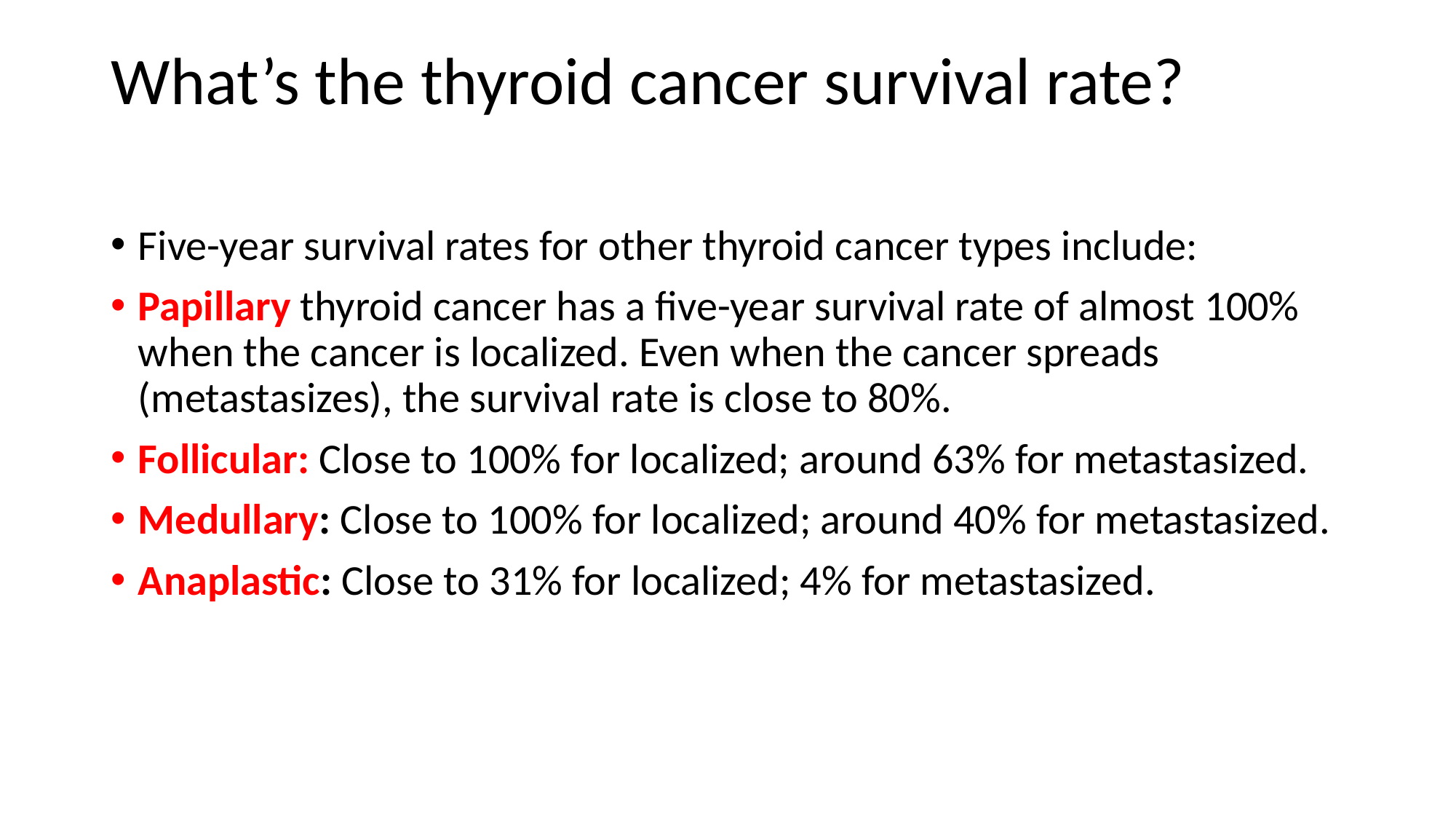

# What’s the thyroid cancer survival rate?
Five-year survival rates for other thyroid cancer types include:
Papillary thyroid cancer has a five-year survival rate of almost 100% when the cancer is localized. Even when the cancer spreads (metastasizes), the survival rate is close to 80%.
Follicular: Close to 100% for localized; around 63% for metastasized.
Medullary: Close to 100% for localized; around 40% for metastasized.
Anaplastic: Close to 31% for localized; 4% for metastasized.